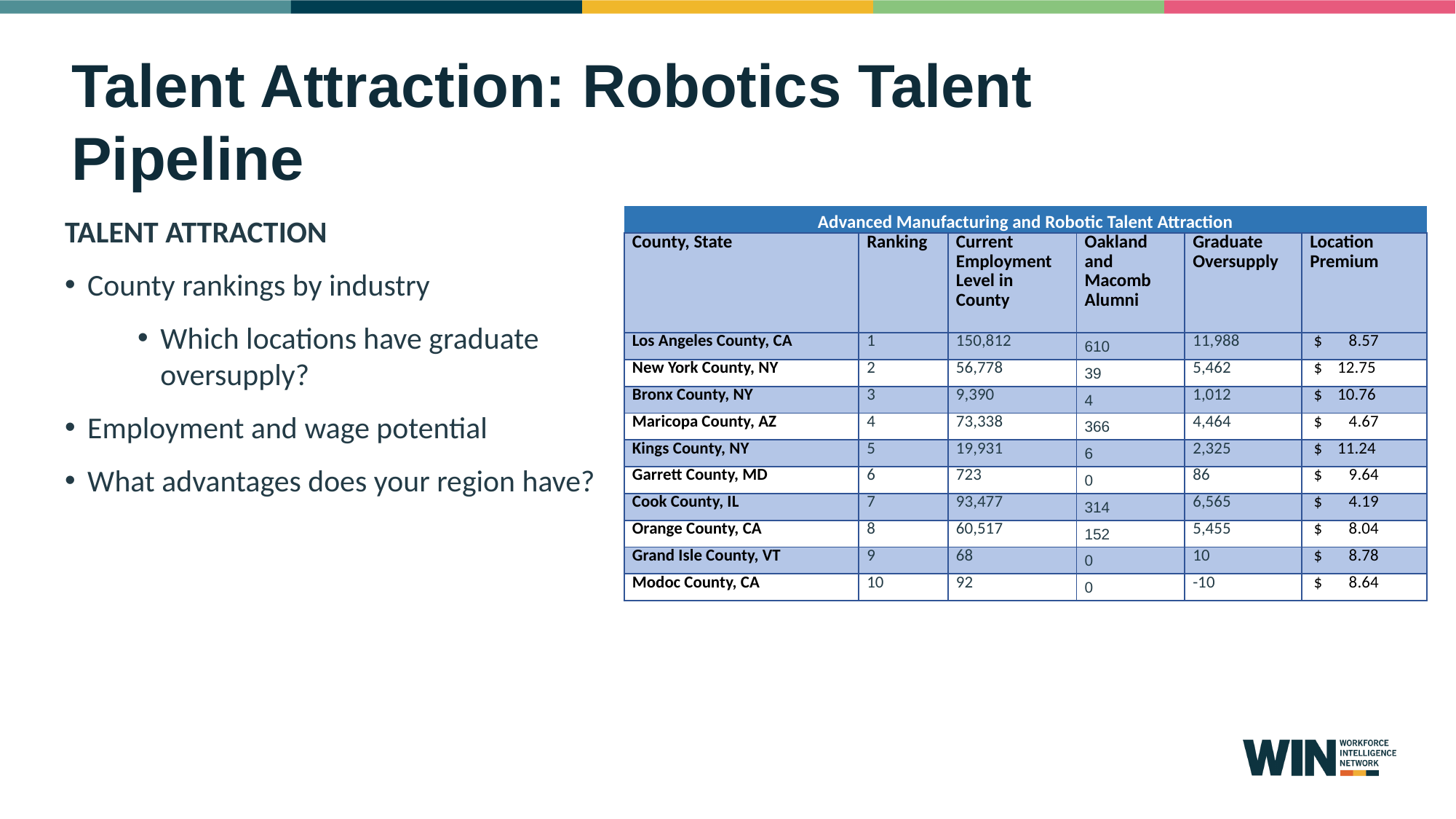

Talent Attraction: Robotics Talent Pipeline
| Advanced Manufacturing and Robotic Talent Attraction |  |  |  |  |  |
| --- | --- | --- | --- | --- | --- |
| County, State | Ranking | Current Employment Level in County | Oakland and Macomb Alumni | Graduate Oversupply | Location Premium |
| Los Angeles County, CA | 1 | 150,812 | 610 | 11,988 | $ 8.57 |
| New York County, NY | 2 | 56,778 | 39 | 5,462 | $ 12.75 |
| Bronx County, NY | 3 | 9,390 | 4 | 1,012 | $ 10.76 |
| Maricopa County, AZ | 4 | 73,338 | 366 | 4,464 | $ 4.67 |
| Kings County, NY | 5 | 19,931 | 6 | 2,325 | $ 11.24 |
| Garrett County, MD | 6 | 723 | 0 | 86 | $ 9.64 |
| Cook County, IL | 7 | 93,477 | 314 | 6,565 | $ 4.19 |
| Orange County, CA | 8 | 60,517 | 152 | 5,455 | $ 8.04 |
| Grand Isle County, VT | 9 | 68 | 0 | 10 | $ 8.78 |
| Modoc County, CA | 10 | 92 | 0 | -10 | $ 8.64 |
TALENT ATTRACTION
County rankings by industry
Which locations have graduate oversupply?
Employment and wage potential
What advantages does your region have?